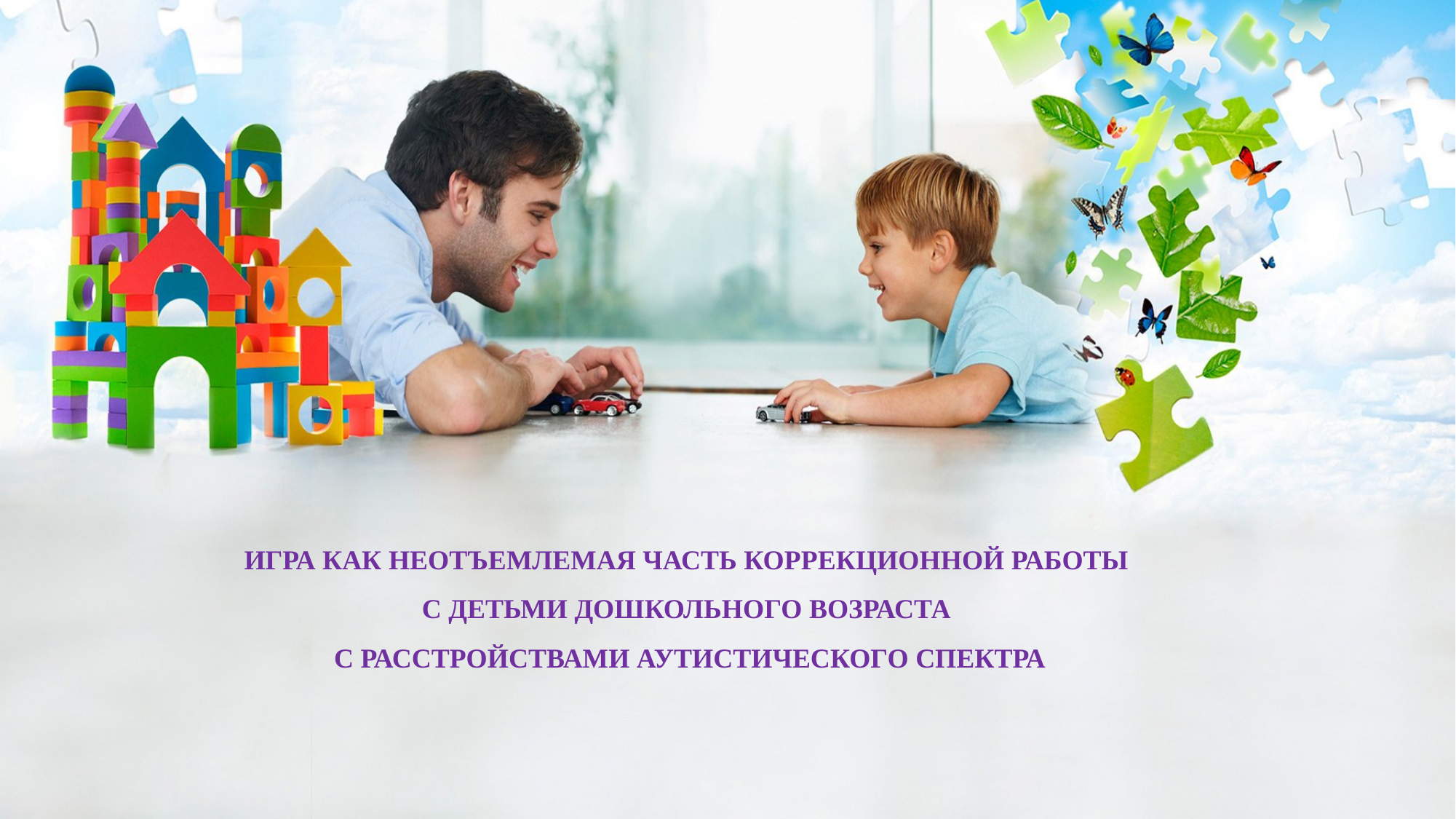

ИГРА КАК НЕОТЪЕМЛЕМАЯ ЧАСТЬ КОРРЕКЦИОННОЙ РАБОТЫ
С ДЕТЬМИ ДОШКОЛЬНОГО ВОЗРАСТА
С РАССТРОЙСТВАМИ АУТИСТИЧЕСКОГО СПЕКТРА